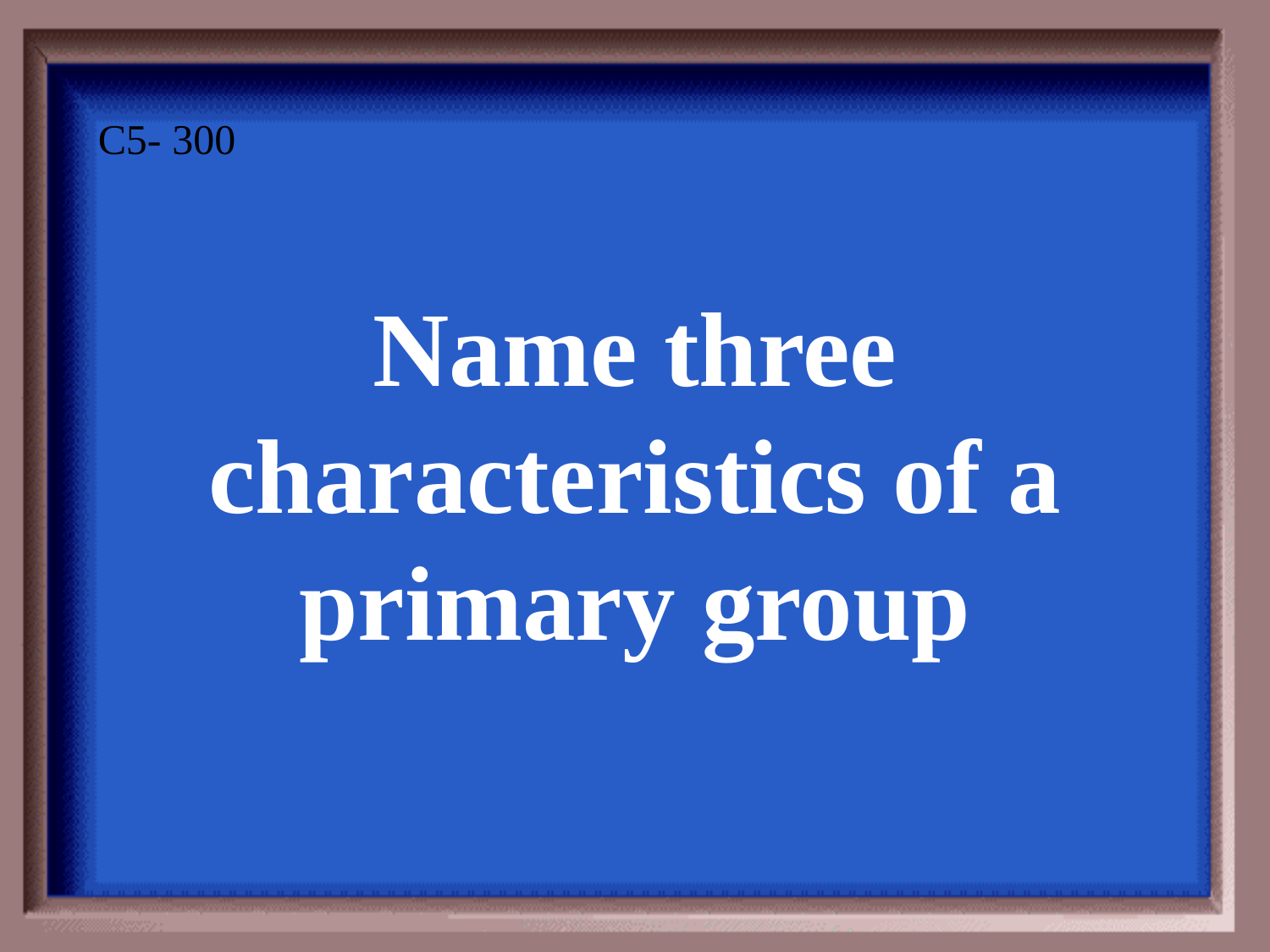

Name three characteristics of a primary group
C5- 300